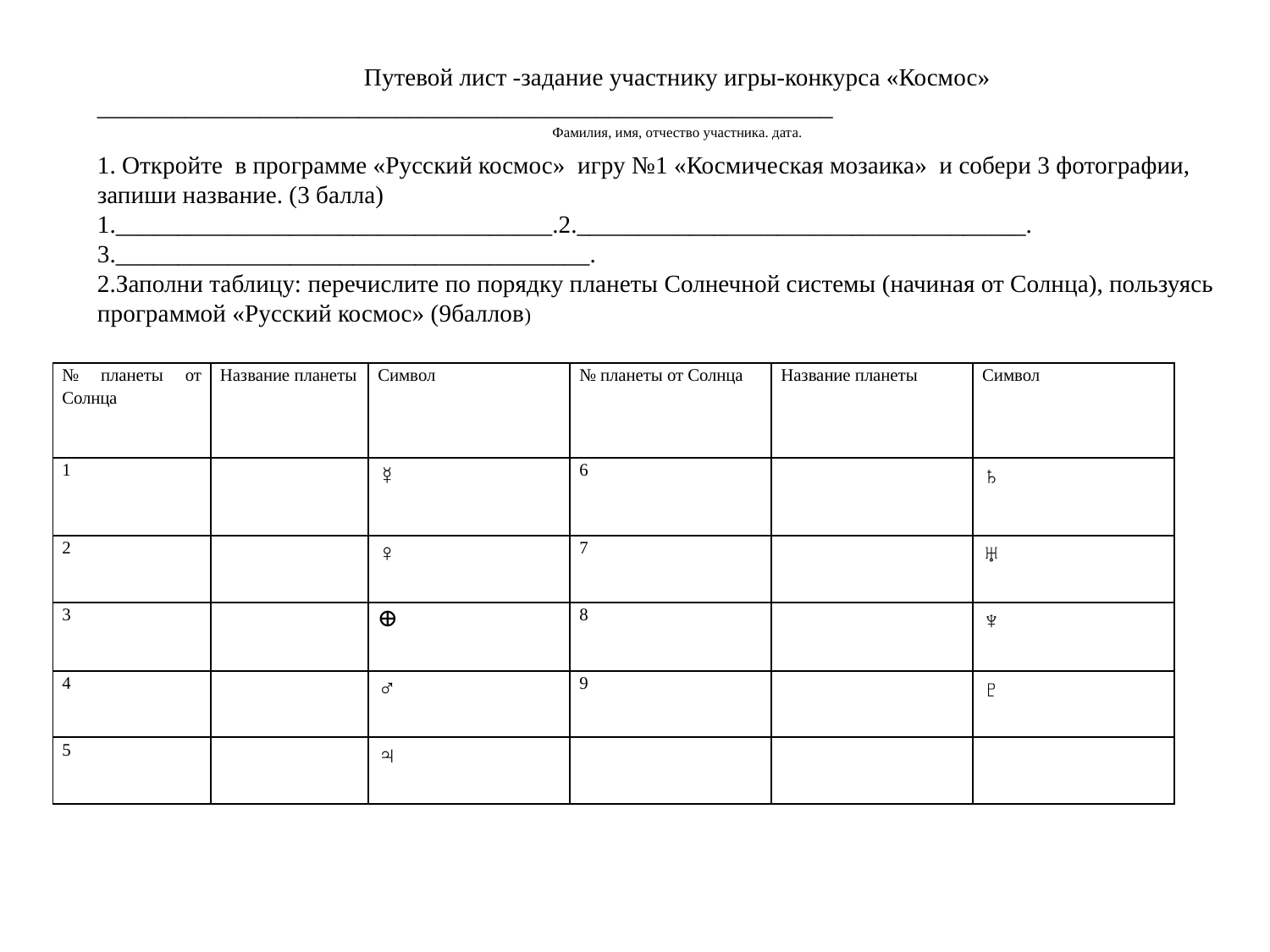

Путевой лист -задание участнику игры-конкурса «Космос»
___________________________________________________________
Фамилия, имя, отчество участника. дата.
1. Откройте  в программе «Русский космос»  игру №1 «Космическая мозаика»  и собери 3 фотографии, запиши название. (3 балла)
1.___________________________________.2.____________________________________.
3.______________________________________.
2.Заполни таблицу: перечислите по порядку планеты Солнечной системы (начиная от Солнца), пользуясь  программой «Русский космос» (9баллов)
| № планеты от Солнца | Название планеты | Символ | № планеты от Солнца | Название планеты | Символ |
| --- | --- | --- | --- | --- | --- |
| 1 |  | ☿ | 6 |  | ♄ |
| 2 |  | ♀ | 7 |  | ♅ |
| 3 |  | ⊕ | 8 |  | ♆ |
| 4 |  | ♂ | 9 |  | ♇ |
| 5 |  | ♃ |  |  |  |